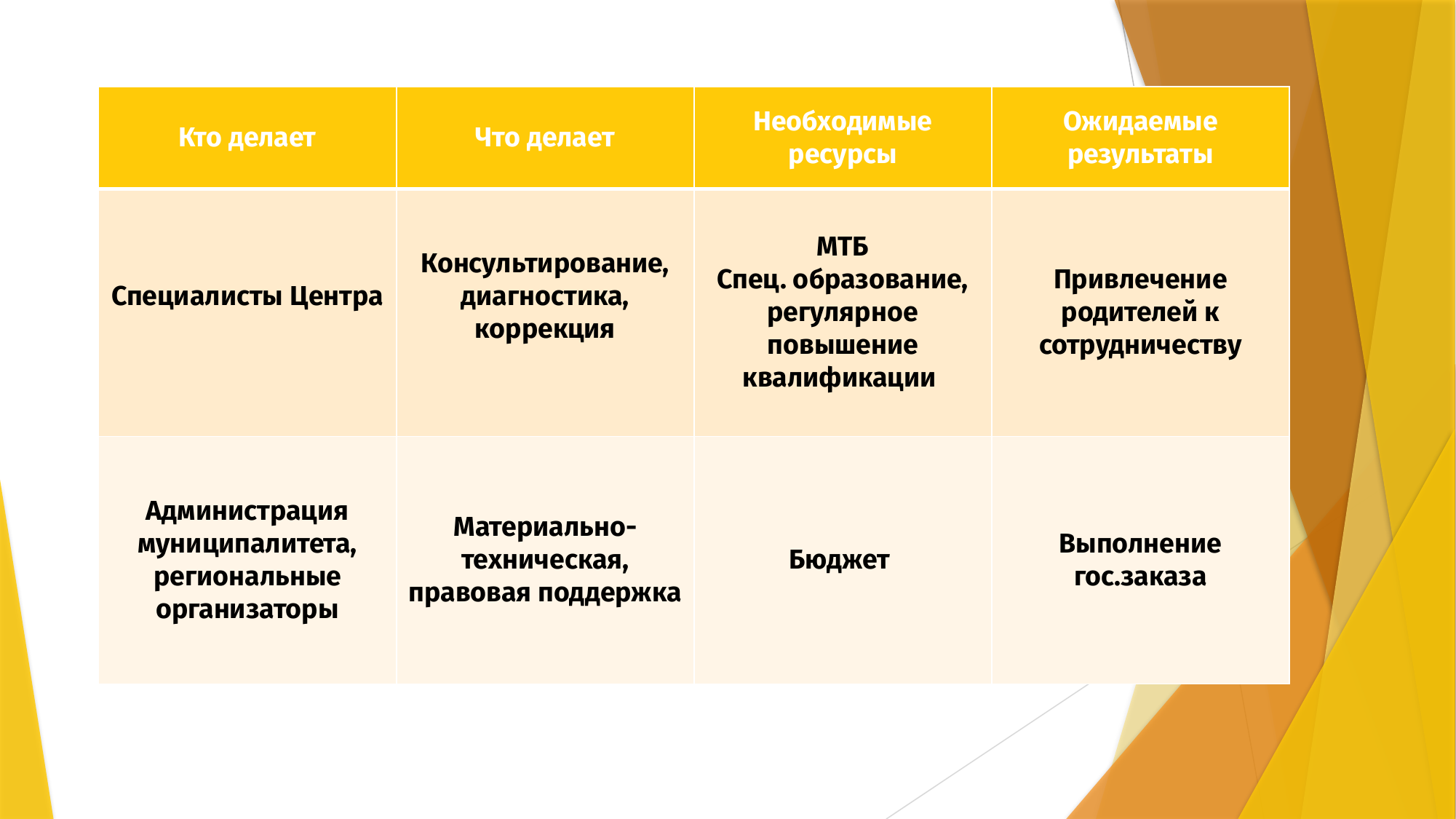

| Кто делает | Что делает | Необходимые ресурсы | Ожидаемые результаты |
| --- | --- | --- | --- |
| Специалисты Центра | Консультирование, диагностика, коррекция | МТБ Спец. образование, регулярное повышение квалификации | Привлечение родителей к сотрудничеству |
| Администрация муниципалитета, региональные организаторы | Материально-техническая, правовая поддержка | Бюджет | Выполнение гос.заказа |